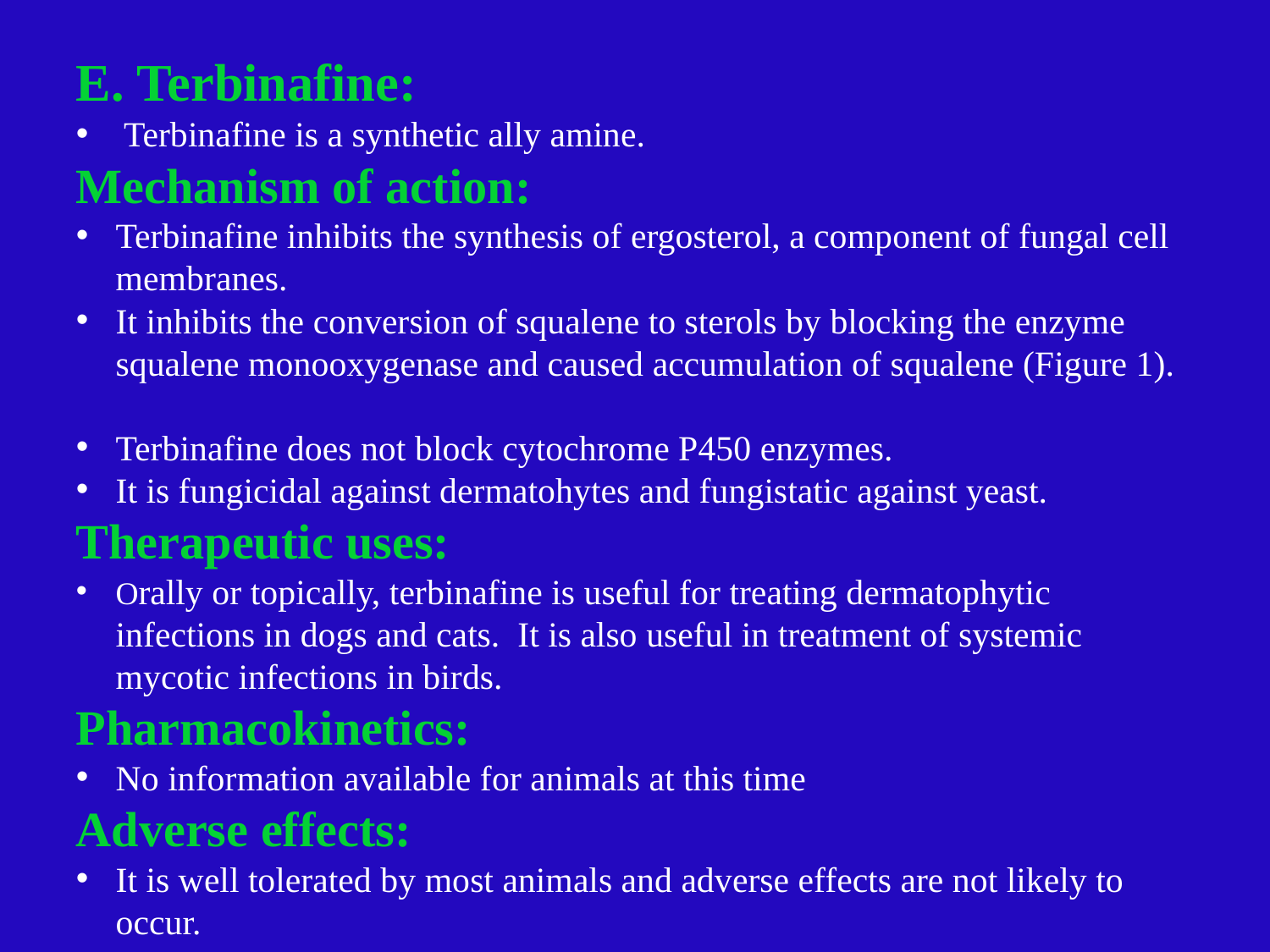

E. Terbinafine:
Terbinafine is a synthetic ally amine.
Mechanism of action:
Terbinafine inhibits the synthesis of ergosterol, a component of fungal cell membranes.
It inhibits the conversion of squalene to sterols by blocking the enzyme squalene monooxygenase and caused accumulation of squalene (Figure 1).
Terbinafine does not block cytochrome P450 enzymes.
It is fungicidal against dermatohytes and fungistatic against yeast.
Therapeutic uses:
Orally or topically, terbinafine is useful for treating dermatophytic infections in dogs and cats.  It is also useful in treatment of systemic mycotic infections in birds.
Pharmacokinetics:
No information available for animals at this time
Adverse effects:
It is well tolerated by most animals and adverse effects are not likely to occur.